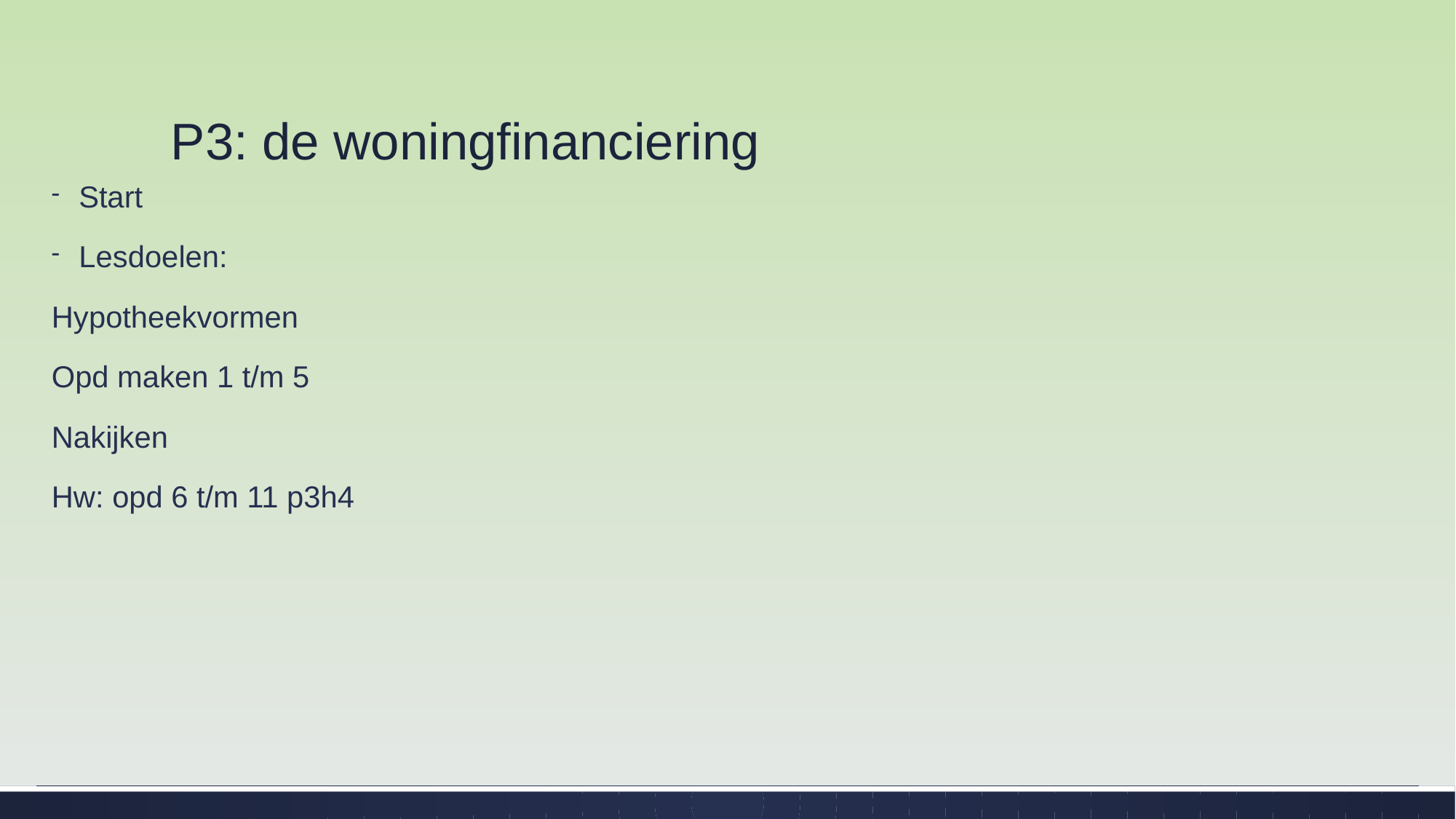

# P3: de woningfinanciering
Start
Lesdoelen:
Hypotheekvormen
Opd maken 1 t/m 5
Nakijken
Hw: opd 6 t/m 11 p3h4